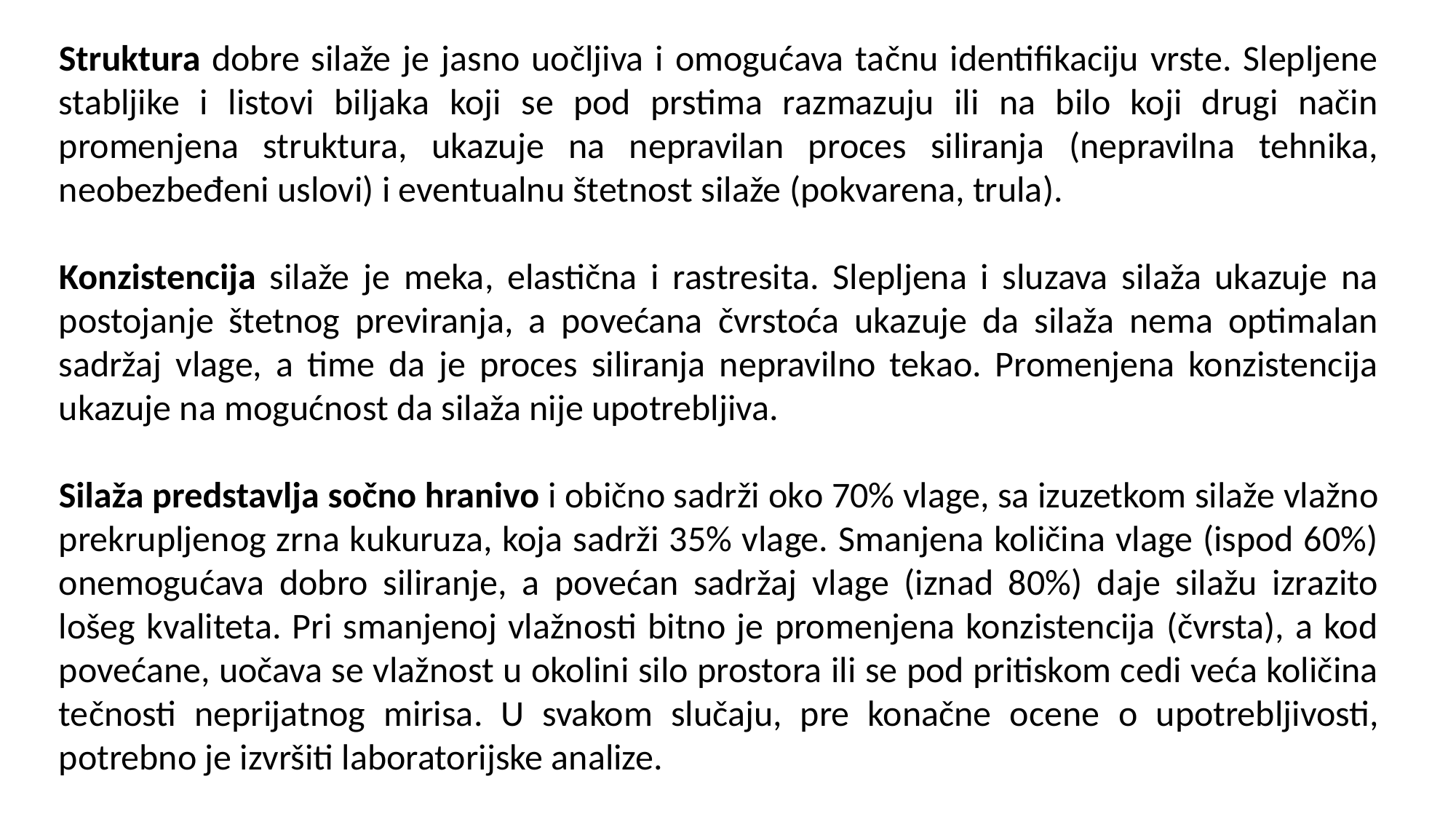

Struktura dobre silaže je jasno uočljiva i omogućava tačnu identifikaciju vrste. Slepljene stabljike i listovi biljaka koji se pod prstima razmazuju ili na bilo koji drugi način promenjena struktura, ukazuje na nepravilan proces siliranja (nepravilna tehnika, neobezbeđeni uslovi) i eventualnu štetnost silaže (pokvarena, trula).

Konzistencija silaže je meka, elastična i rastresita. Slepljena i sluzava silaža ukazuje na postojanje štetnog previranja, a povećana čvrstoća ukazuje da silaža nema optimalan sadržaj vlage, a time da je proces siliranja nepravilno tekao. Promenjena konzistencija ukazuje na mogućnost da silaža nije upotrebljiva.

Silaža predstavlja sočno hranivo i obično sadrži оkо 70% vlage, sa izuzetkom silaže vlažno prekrupljenog zrna kukuruza, koja sadrži 35% vlage. Smanjena količina vlage (ispod 60%) onemogućava dobro siliranje, a povećan sadržaj vlage (iznad 80%) daje silažu izrazito lošeg kvaliteta. Pri smanjenoj vlažnosti bitno je promenjena konzistencija (čvrsta), a kod povećane, uočava se vlažnost u okolini silo prostora ili se pod pritiskom cedi veća količina tečnosti neprijatnog mirisa. U svakom slučaju, pre konačne ocene о upotrebljivosti, potrebno je izvršiti laboratorijske analize.